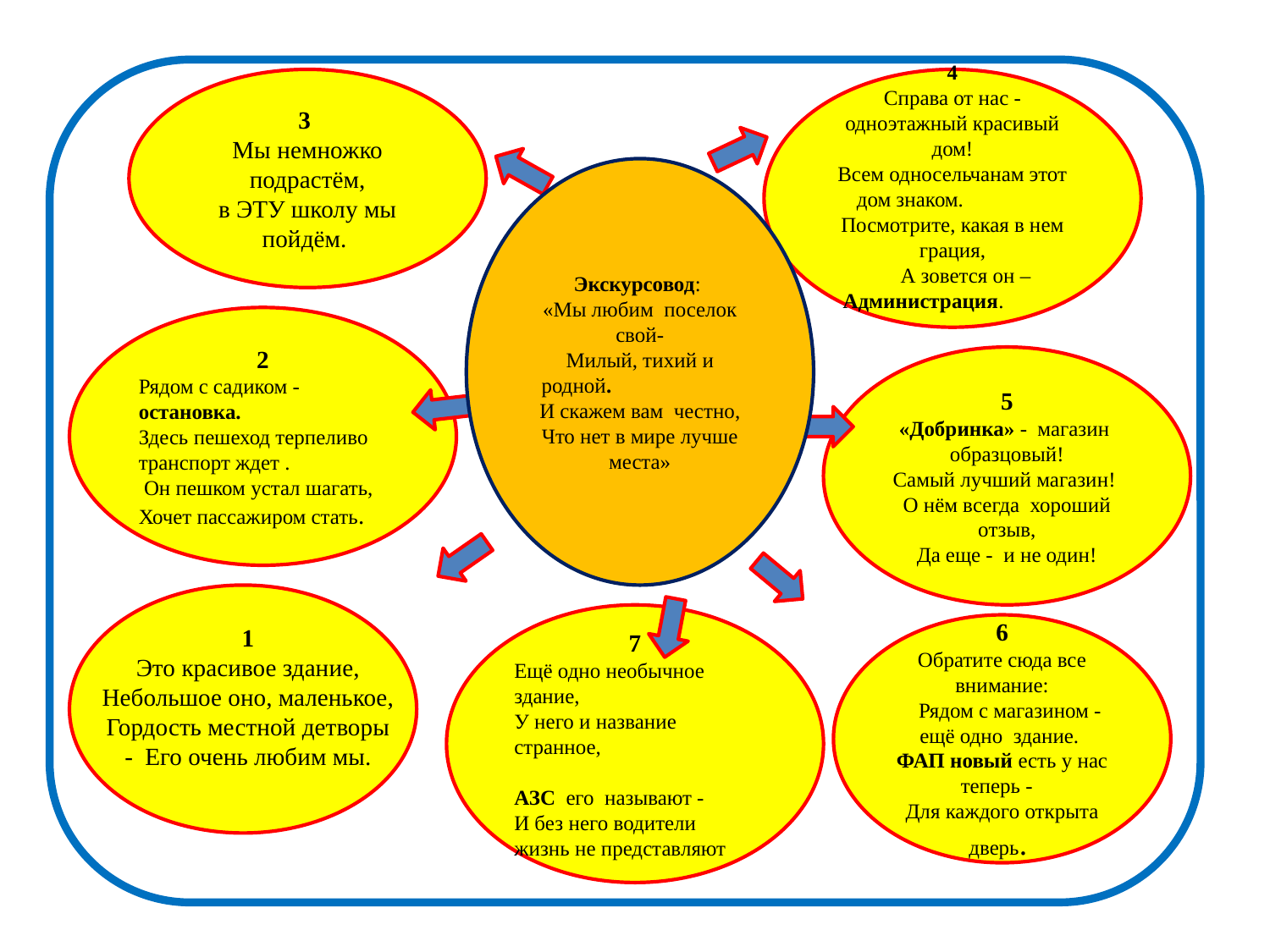

3
Мы немножко подрастём,
в ЭТУ школу мы пойдём.
4
Справа от нас - одноэтажный красивый дом!
Всем односельчанам этот дом знаком.
Посмотрите, какая в нем грация,
             А зовется он –           Администрация.

Экскурсовод:
«Мы любим  поселок свой-
Милый, тихий и родной.
И скажем вам  честно,
Что нет в мире лучше места»
2
Рядом с садиком - остановка.
Здесь пешеход терпеливо транспорт ждет .
 Он пешком устал шагать,
Хочет пассажиром стать.
5
«Добринка» -  магазин  образцовый!
Самый лучший магазин!
О нём всегда  хороший отзыв,
Да еще -  и не один!

7
Ещё одно необычное здание,
У него и название странное,
АЗС  его  называют -
И без него водители жизнь не представляют

1
Это красивое здание,
Небольшое оно, маленькое,
Гордость местной детворы -  Его очень любим мы.

6
Обратите сюда все внимание:
    Рядом с магазином -  ещё одно  здание.
ФАП новый есть у нас теперь -
Для каждого открыта дверь.